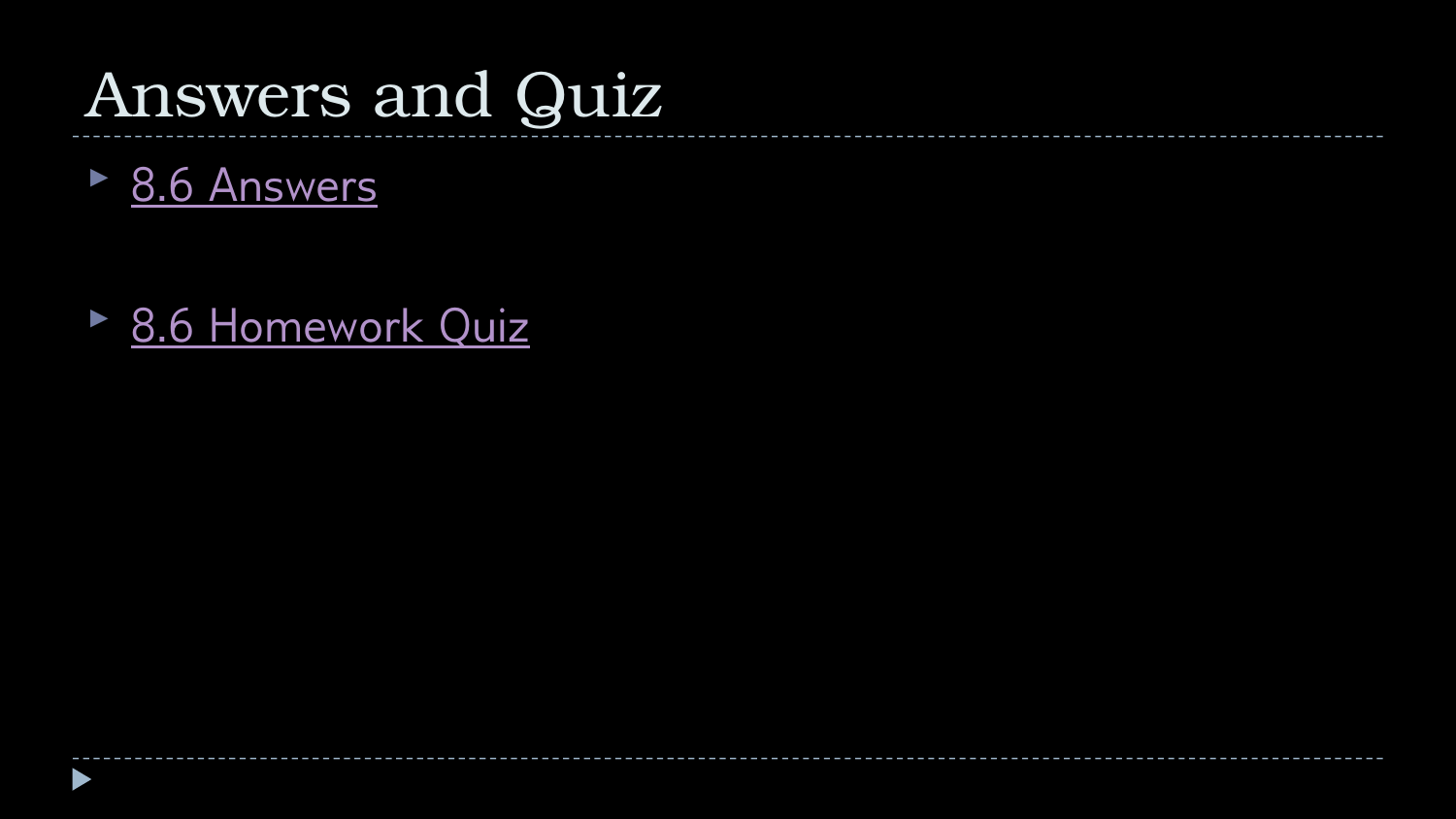

# Answers and Quiz
8.6 Answers

8.6 Homework Quiz